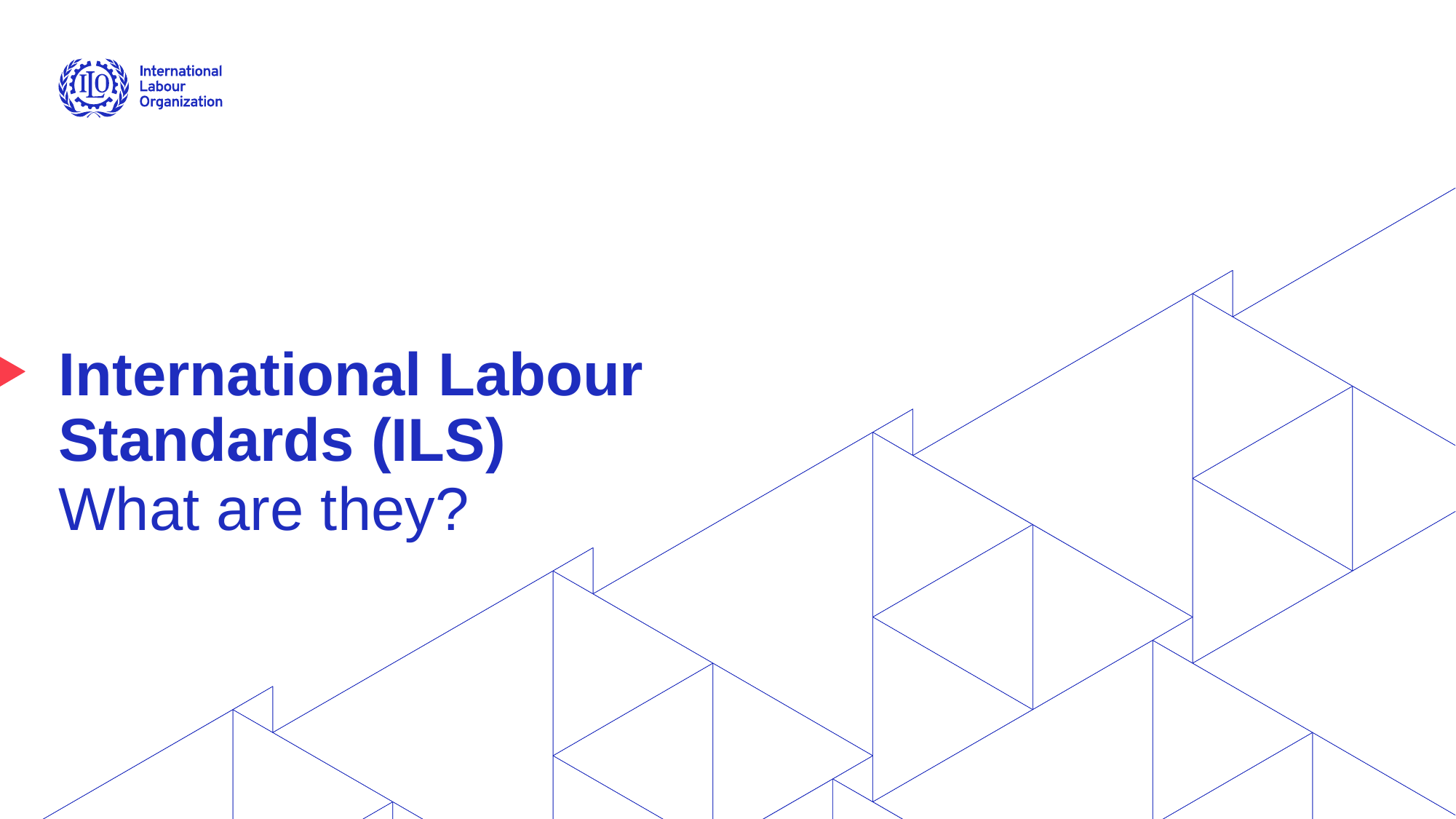

# International Labour Standards (ILS)
What are they?
Date: Monday / 01 / October / 2019
Advancing social justice, promoting decent work
6